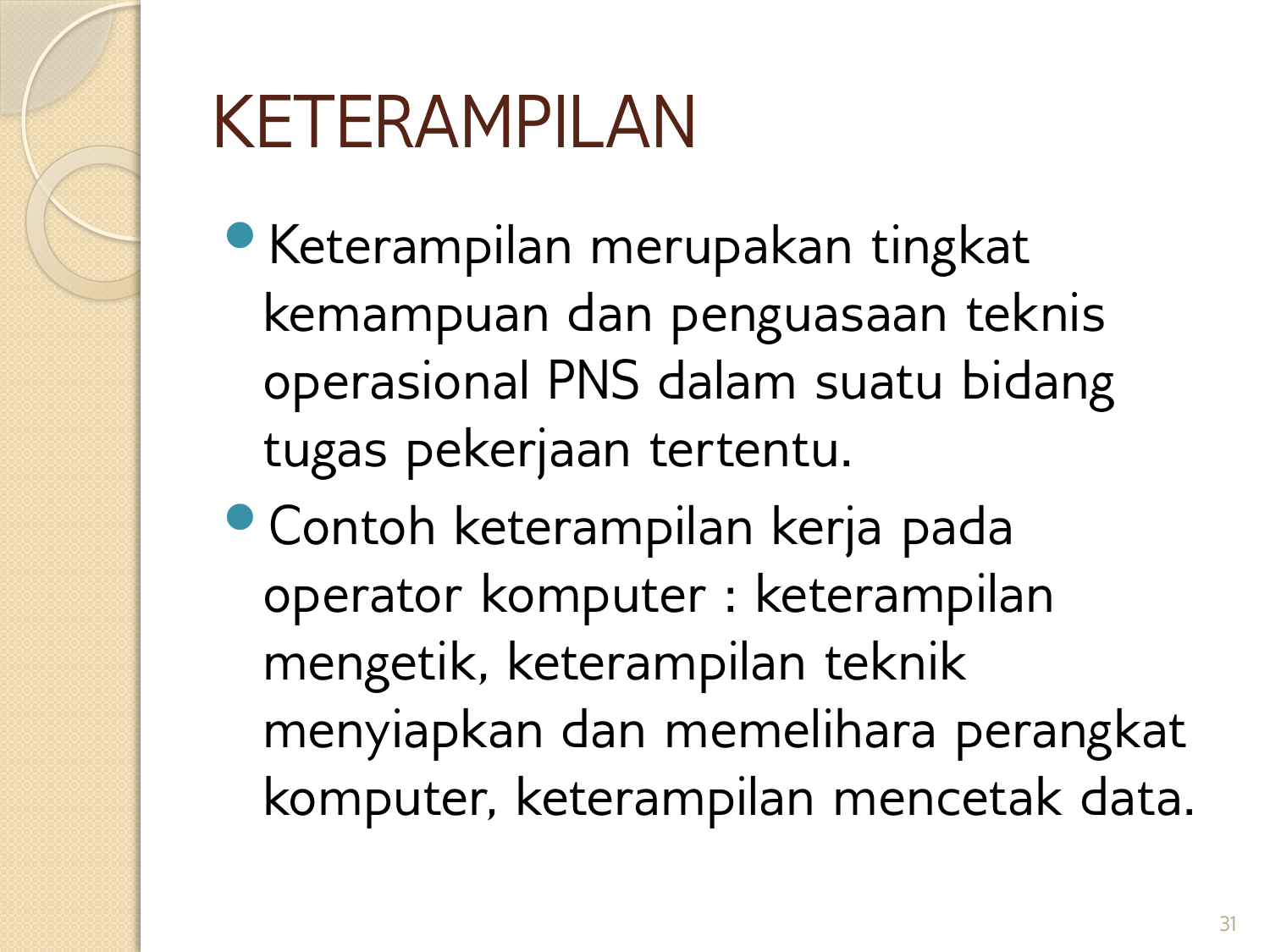

# KETERAMPILAN
Keterampilan merupakan tingkat kemampuan dan penguasaan teknis operasional PNS dalam suatu bidang tugas pekerjaan tertentu.
Contoh keterampilan kerja pada operator komputer : keterampilan mengetik, keterampilan teknik menyiapkan dan memelihara perangkat komputer, keterampilan mencetak data.
31